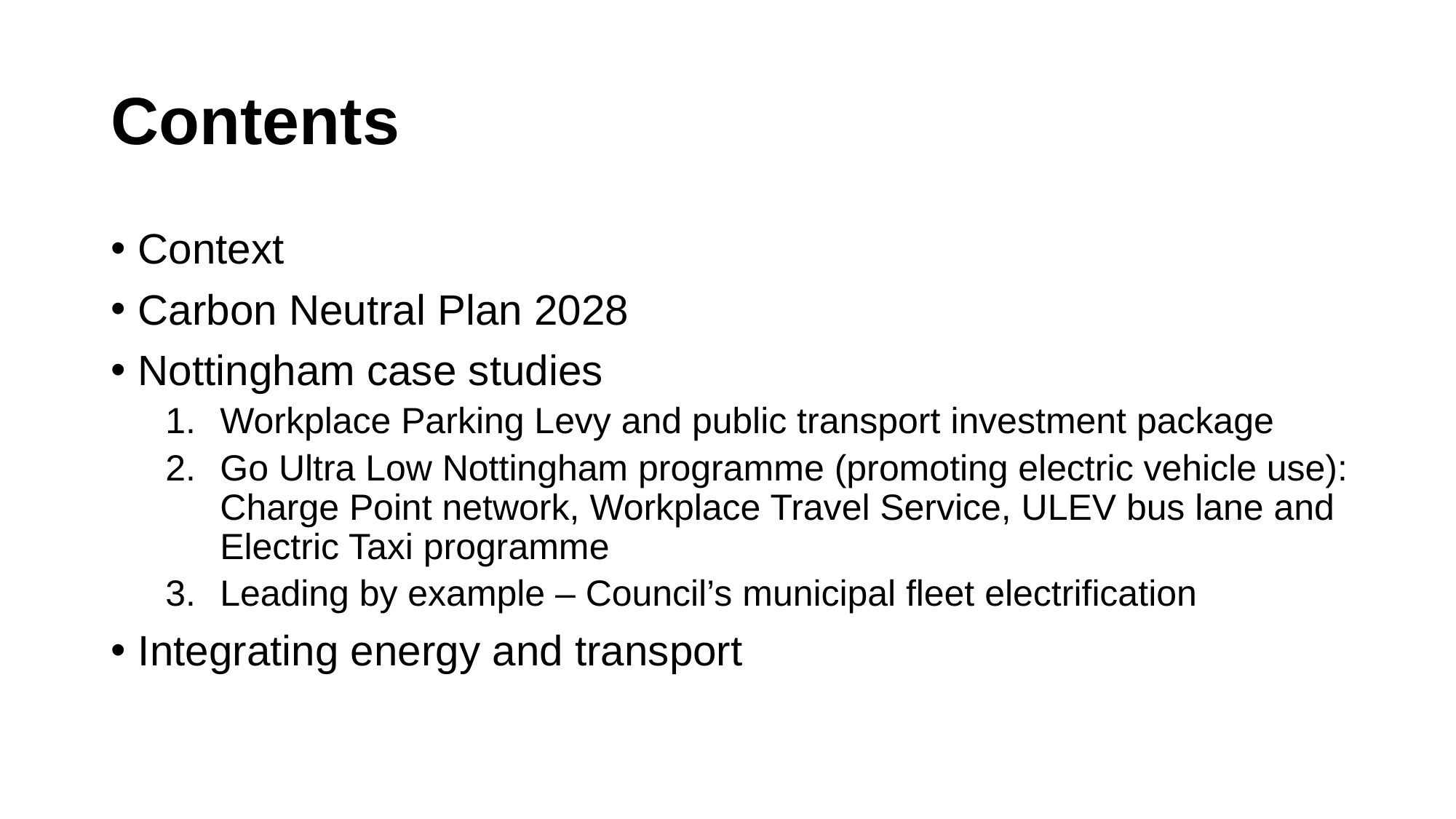

# Contents
Context
Carbon Neutral Plan 2028
Nottingham case studies
Workplace Parking Levy and public transport investment package
Go Ultra Low Nottingham programme (promoting electric vehicle use): Charge Point network, Workplace Travel Service, ULEV bus lane and Electric Taxi programme
Leading by example – Council’s municipal fleet electrification
Integrating energy and transport